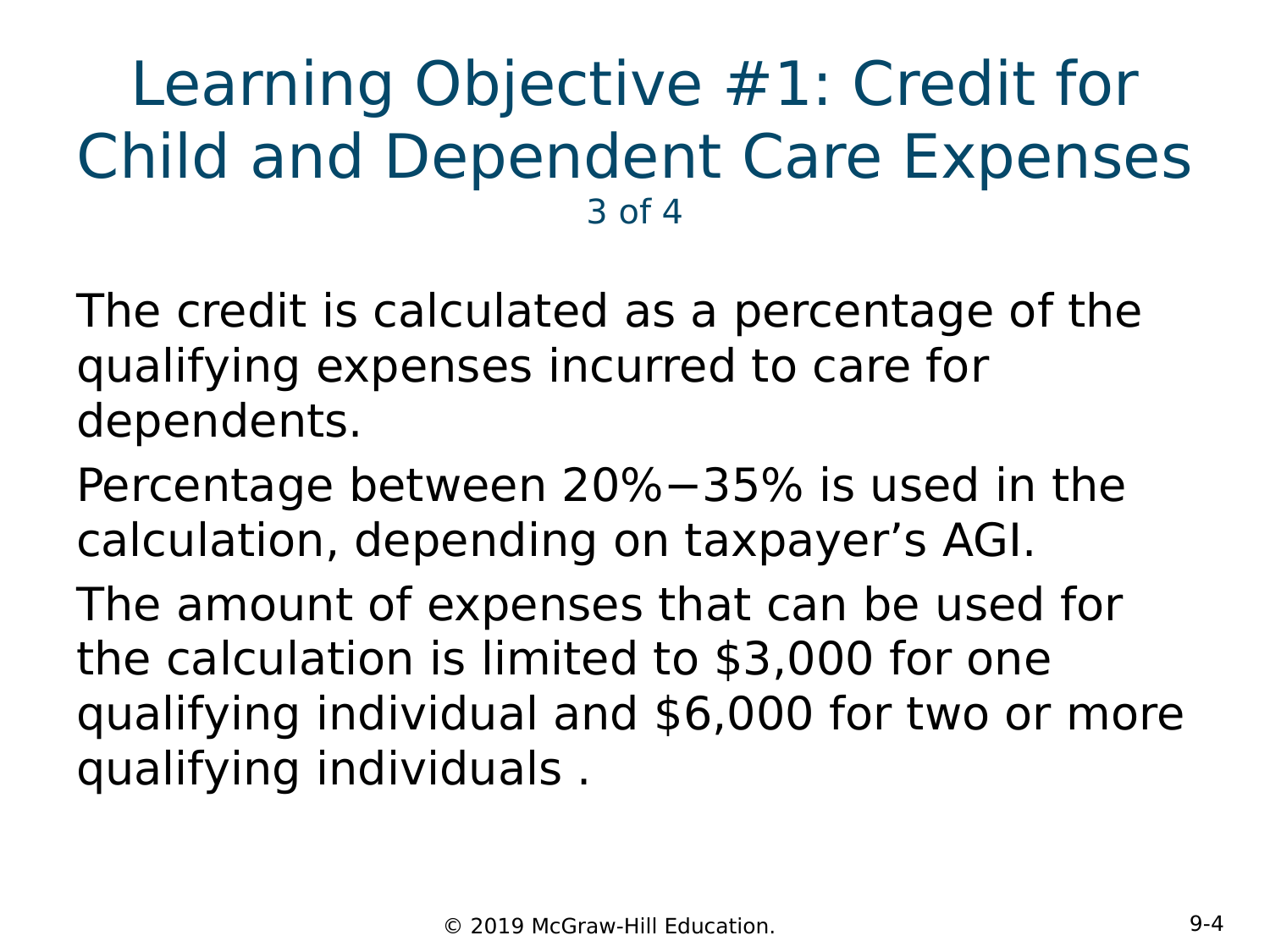

# Learning Objective #1: Credit for Child and Dependent Care Expenses 3 of 4
The credit is calculated as a percentage of the qualifying expenses incurred to care for dependents.
Percentage between 20%−35% is used in the calculation, depending on taxpayer’s AGI.
The amount of expenses that can be used for the calculation is limited to $3,000 for one qualifying individual and $6,000 for two or more qualifying individuals .